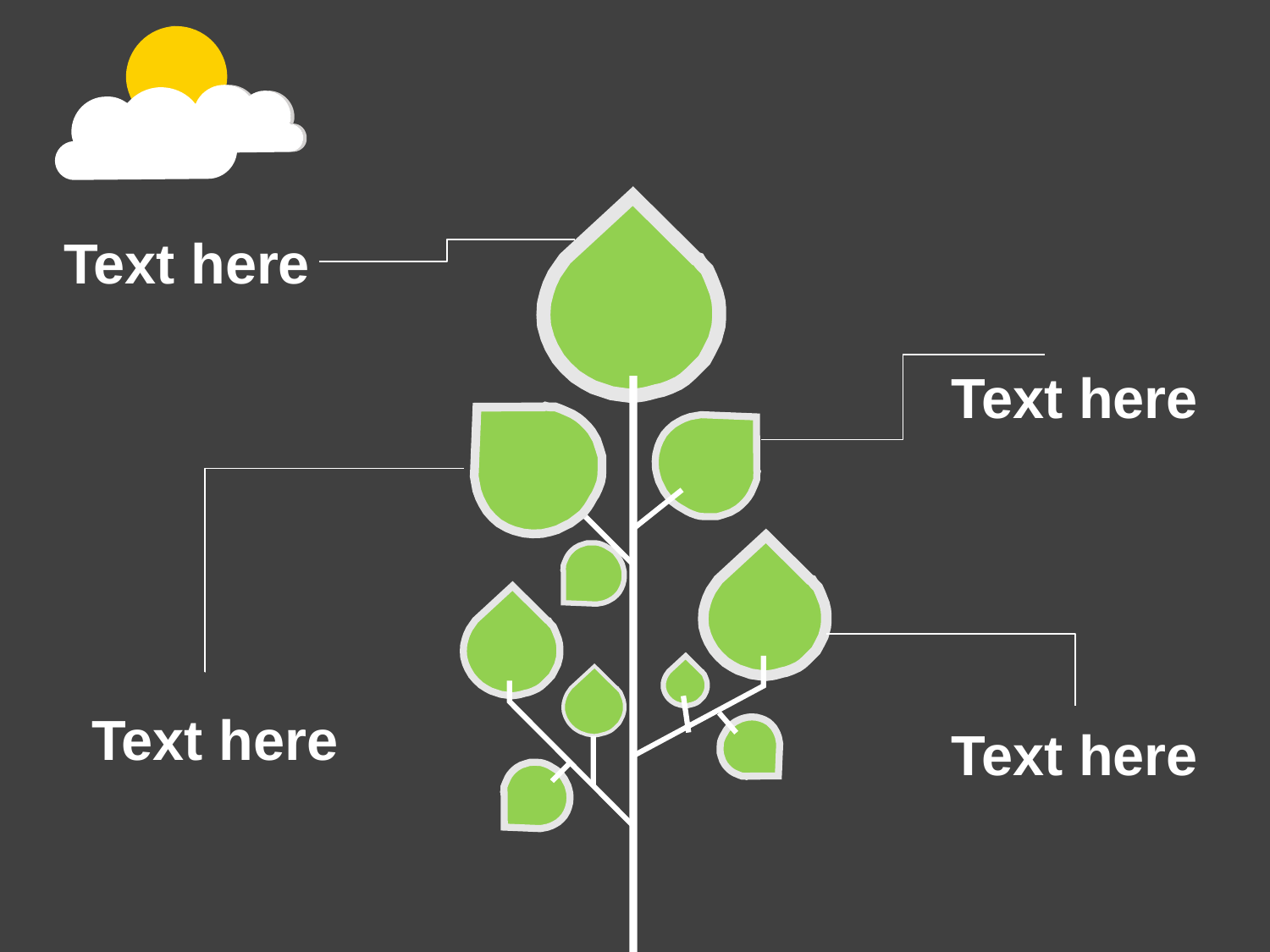

Text here
Text here

Text here
Text here